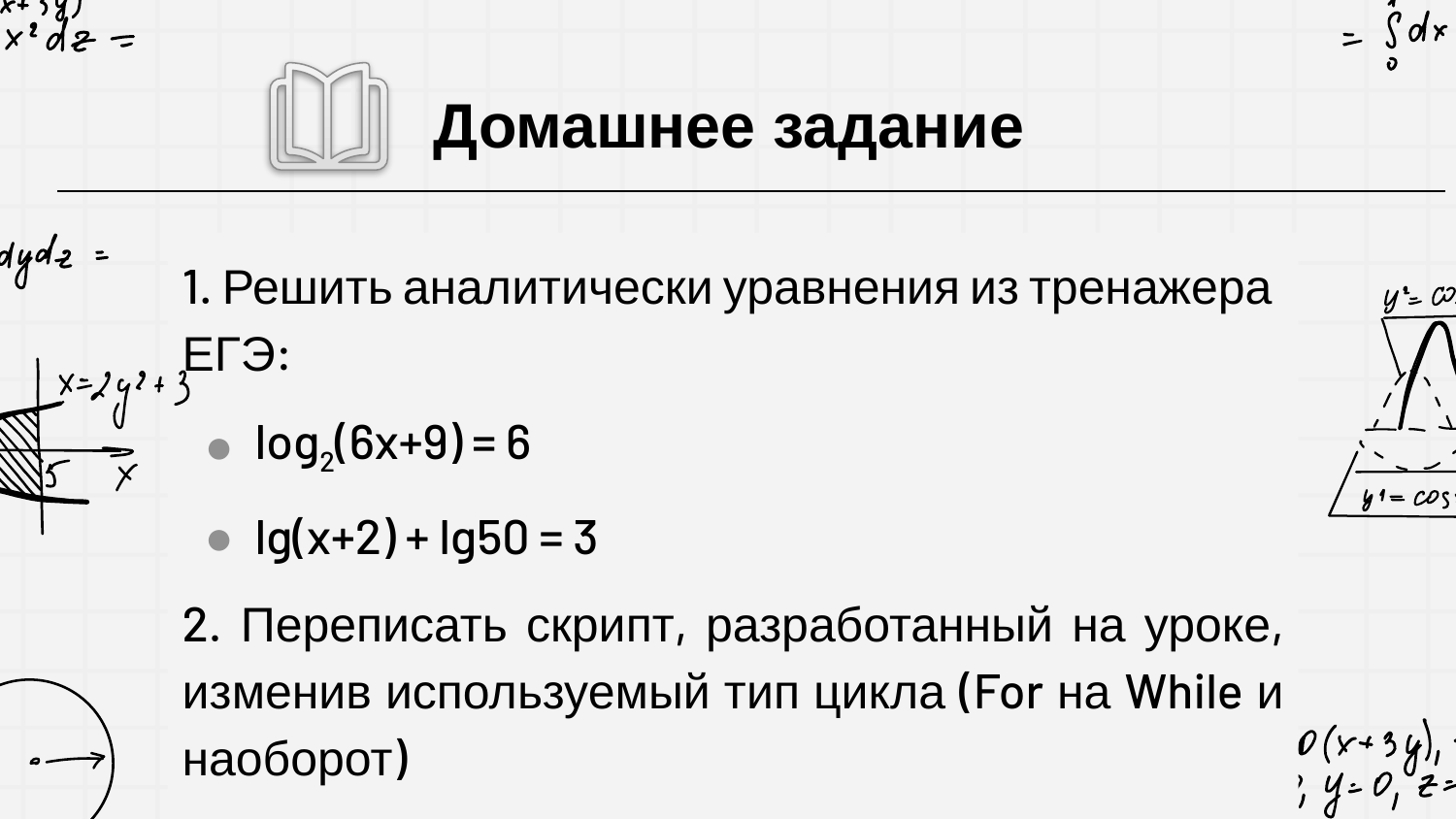

# Домашнее задание
1. Решить аналитически уравнения из тренажера ЕГЭ:
log2(6x+9) = 6
lg(x+2) + lg50 = 3
2. Переписать скрипт, разработанный на уроке, изменив используемый тип цикла (For на While и наоборот)